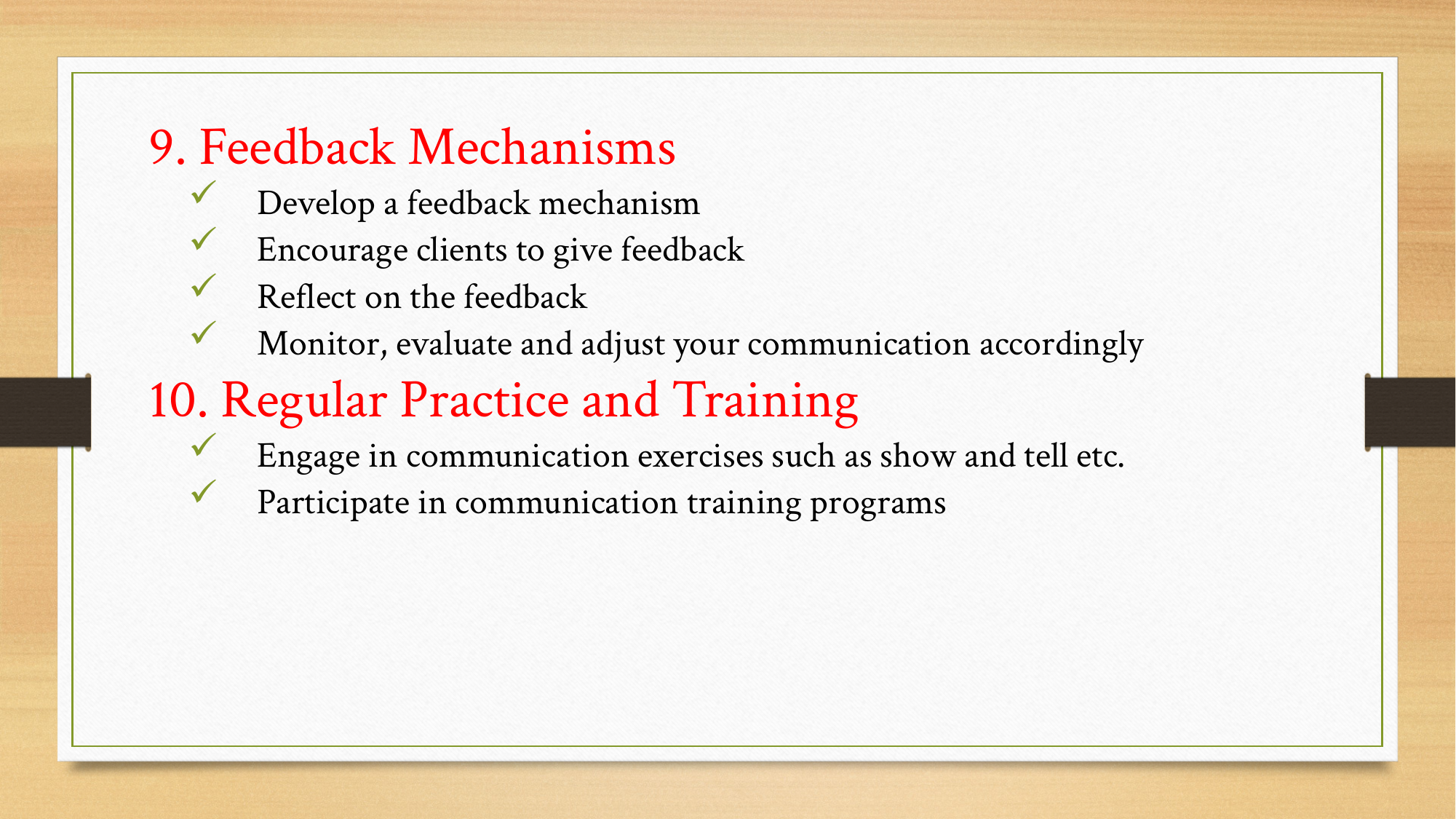

9. Feedback Mechanisms
Develop a feedback mechanism
Encourage clients to give feedback
Reflect on the feedback
Monitor, evaluate and adjust your communication accordingly
10. Regular Practice and Training
Engage in communication exercises such as show and tell etc.
Participate in communication training programs